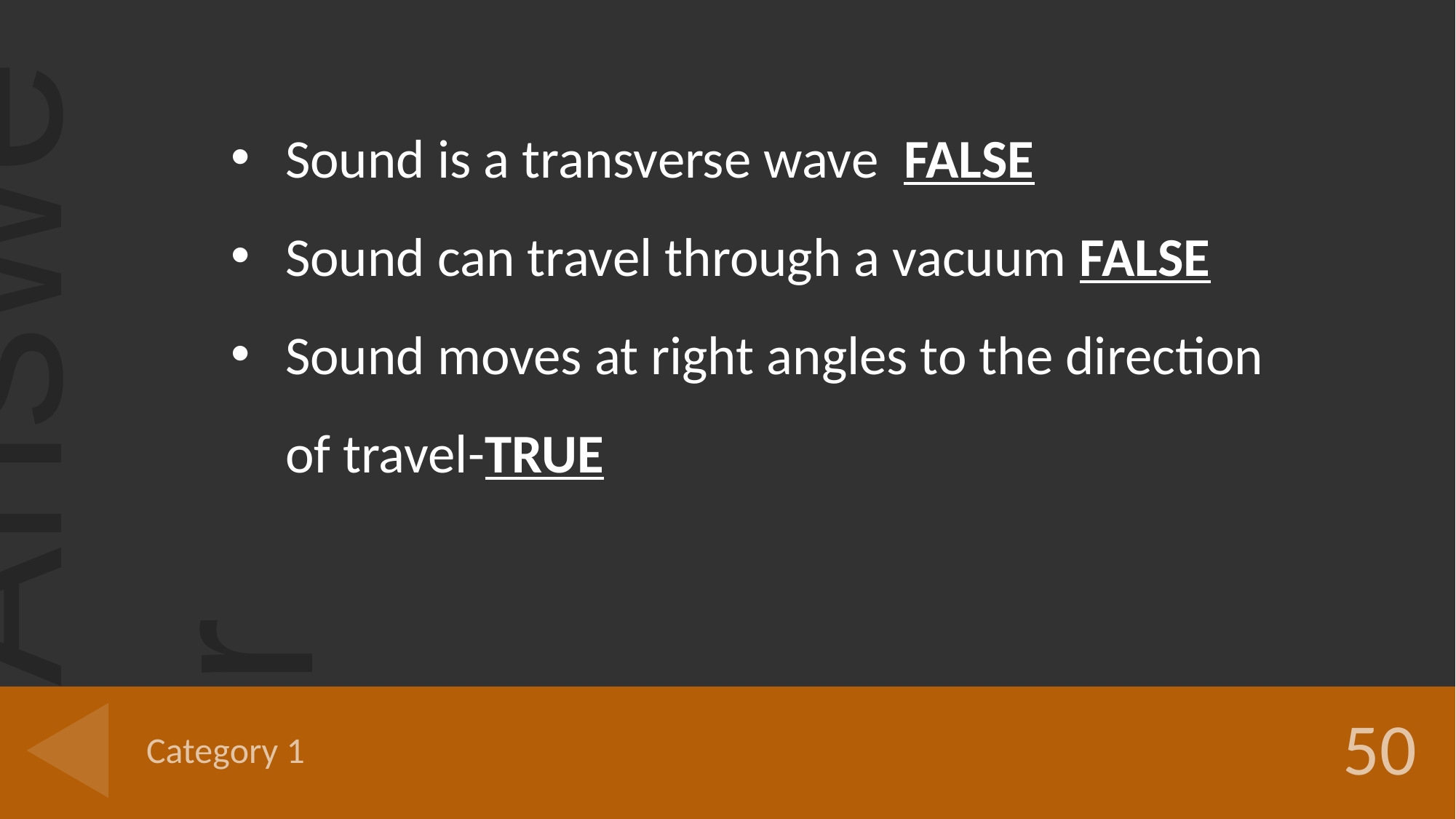

Sound is a transverse wave  FALSE
Sound can travel through a vacuum FALSE
Sound moves at right angles to the direction of travel-TRUE
# Category 1
50